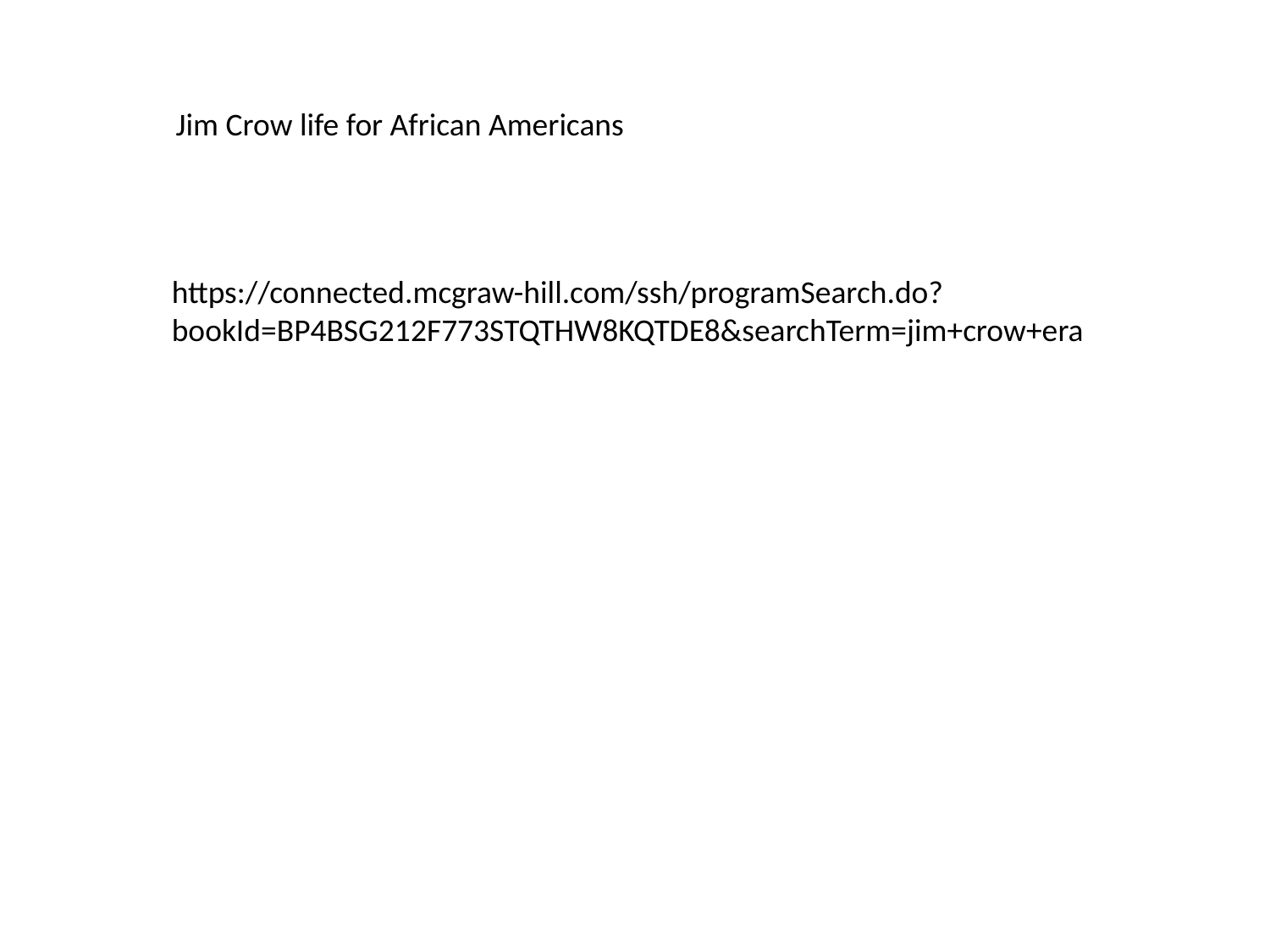

Jim Crow life for African Americans
https://connected.mcgraw-hill.com/ssh/programSearch.do?bookId=BP4BSG212F773STQTHW8KQTDE8&searchTerm=jim+crow+era